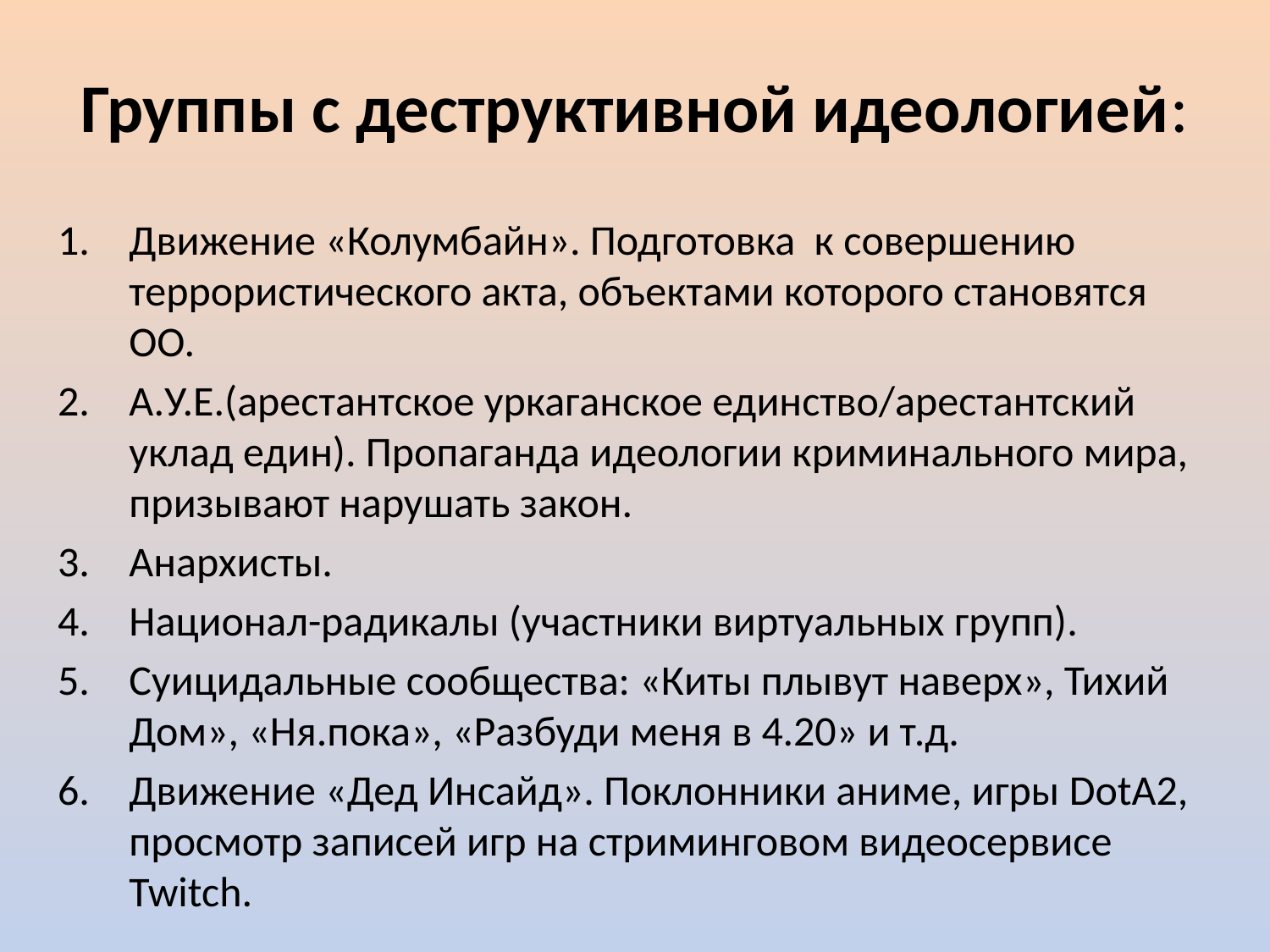

# Группы с деструктивной идеологией:
Движение «Колумбайн». Подготовка  к совершению террористического акта, объектами которого становятся ОО.
А.У.Е.(арестантское уркаганское единство/арестантский уклад един). Пропаганда идеологии криминального мира, призывают нарушать закон.
Анархисты.
Национал-радикалы (участники виртуальных групп).
Суицидальные сообщества: «Киты плывут наверх», Тихий Дом», «Ня.пока», «Разбуди меня в 4.20» и т.д.
Движение «Дед Инсайд». Поклонники аниме, игры DotA2, просмотр записей игр на стриминговом видеосервисе Twitch.